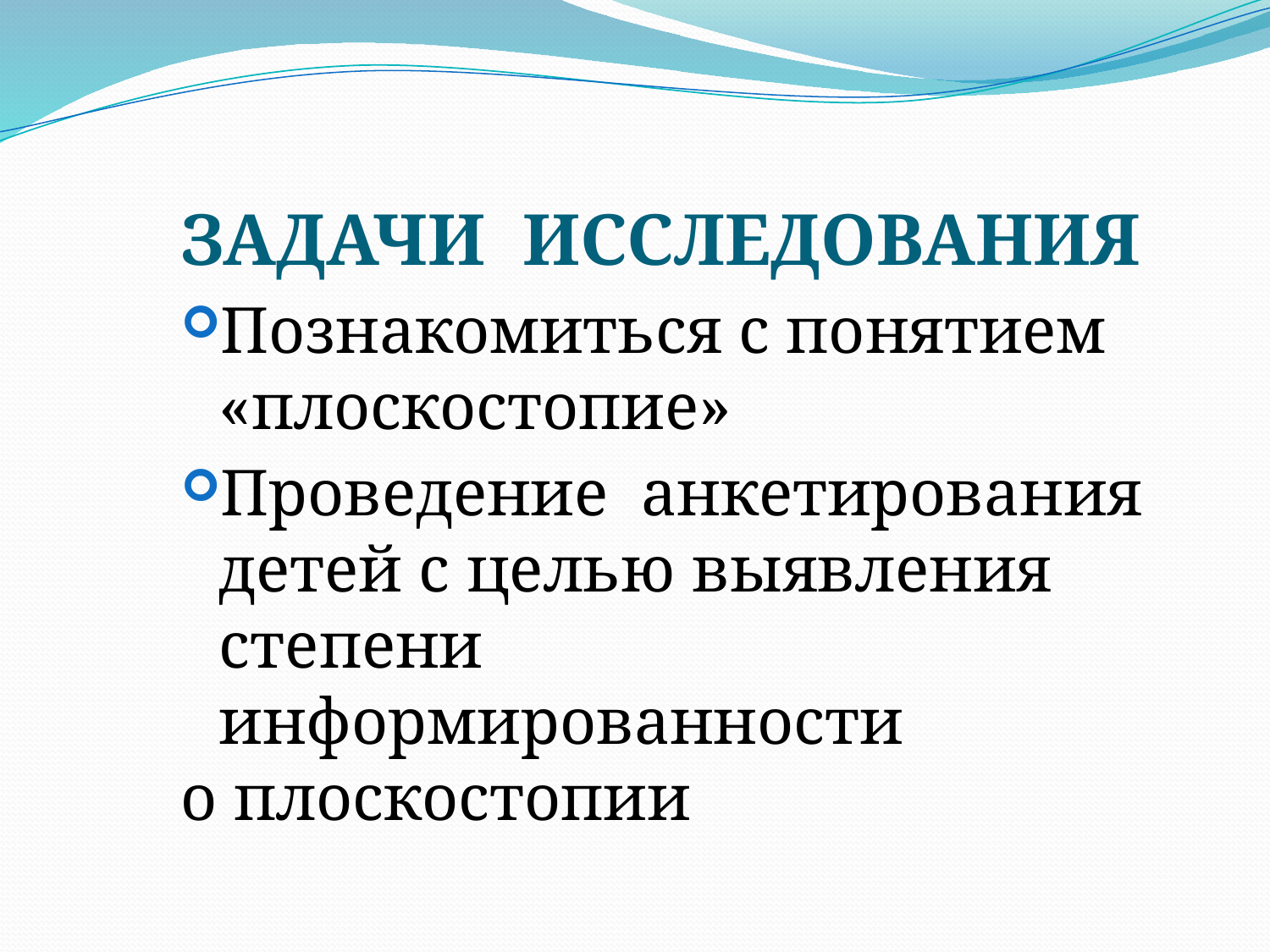

Задачи  исследования
Познакомиться с понятием «плоскостопие»
Проведение  анкетирования детей с целью выявления степени информированности
о плоскостопии